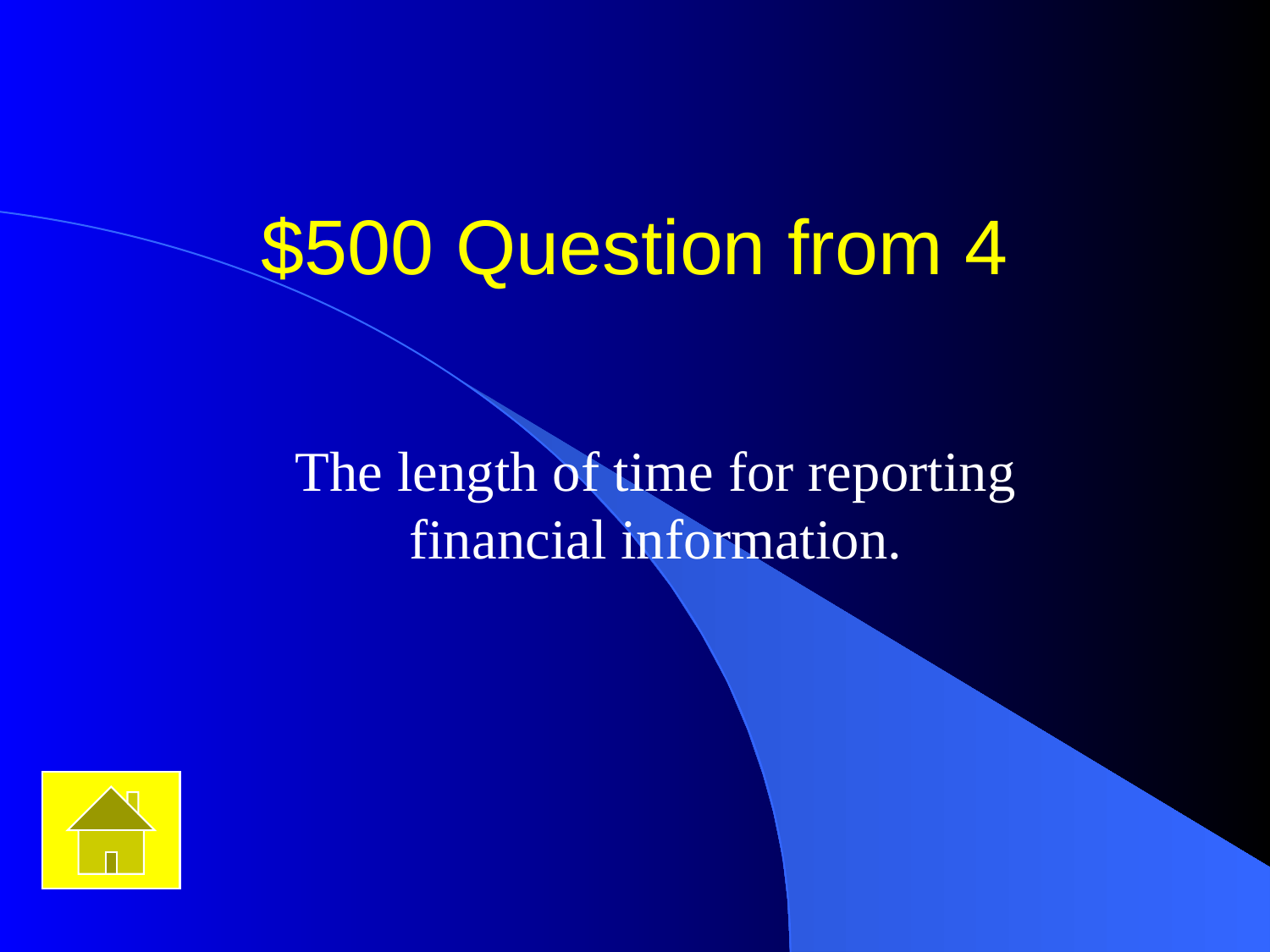

# $500 Question from 4
The length of time for reporting financial information.